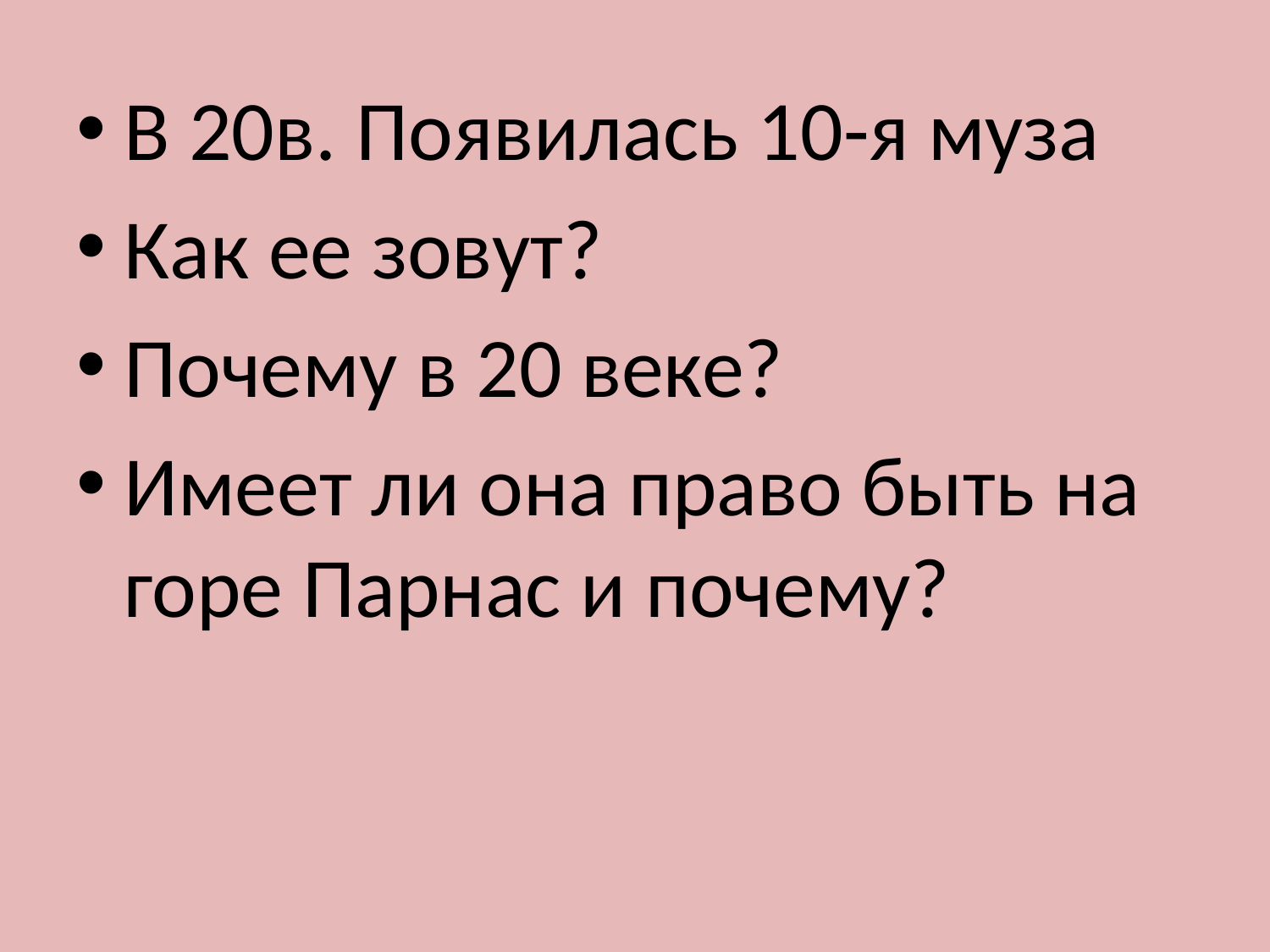

#
В 20в. Появилась 10-я муза
Как ее зовут?
Почему в 20 веке?
Имеет ли она право быть на горе Парнас и почему?